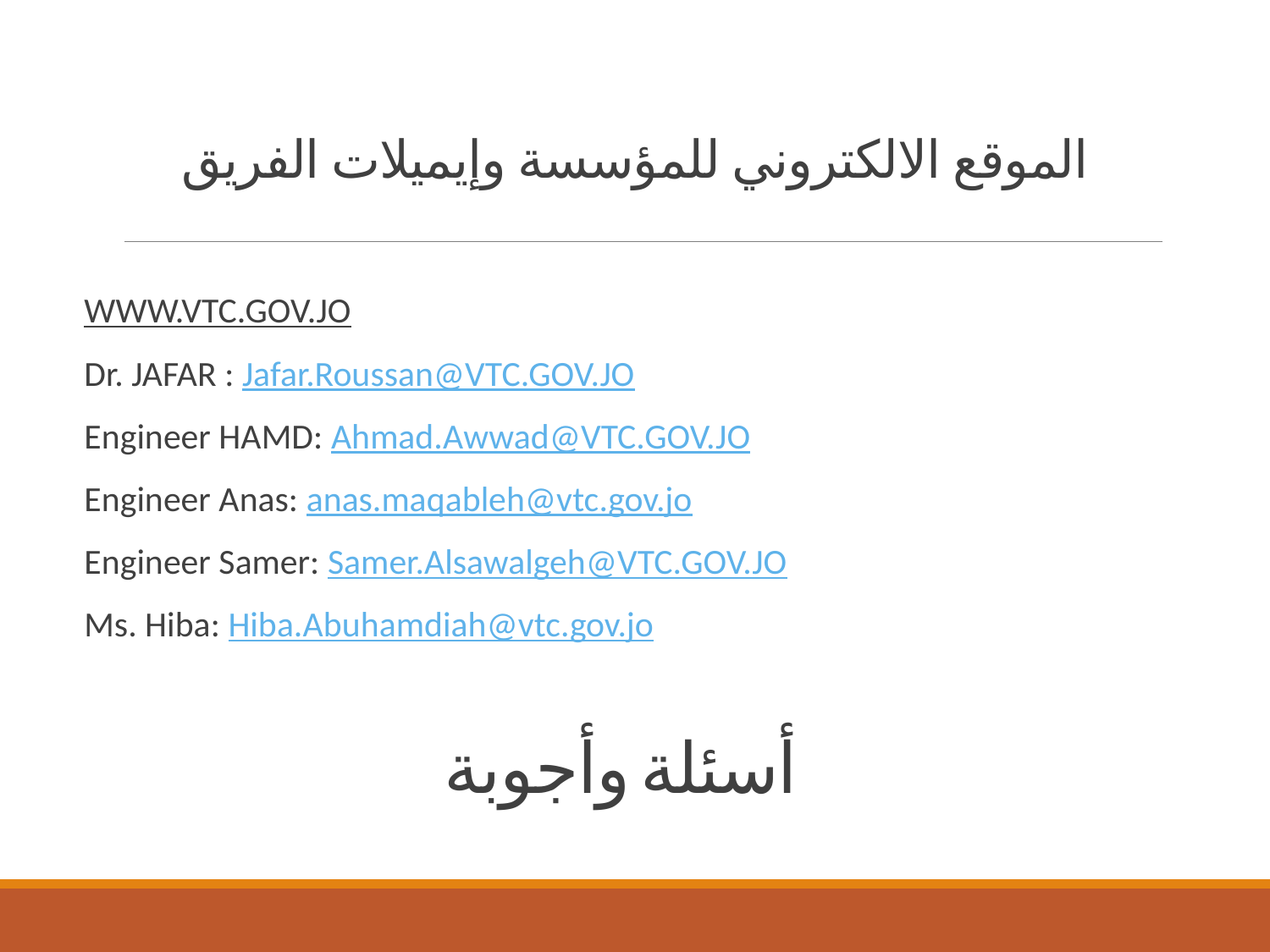

# الموقع الالكتروني للمؤسسة وإيميلات الفريق
WWW.VTC.GOV.JO
Dr. JAFAR : Jafar.Roussan@VTC.GOV.JO
Engineer HAMD: Ahmad.Awwad@VTC.GOV.JO
Engineer Anas: anas.maqableh@vtc.gov.jo
Engineer Samer: Samer.Alsawalgeh@VTC.GOV.JO
Ms. Hiba: Hiba.Abuhamdiah@vtc.gov.jo

أسئلة وأجوبة